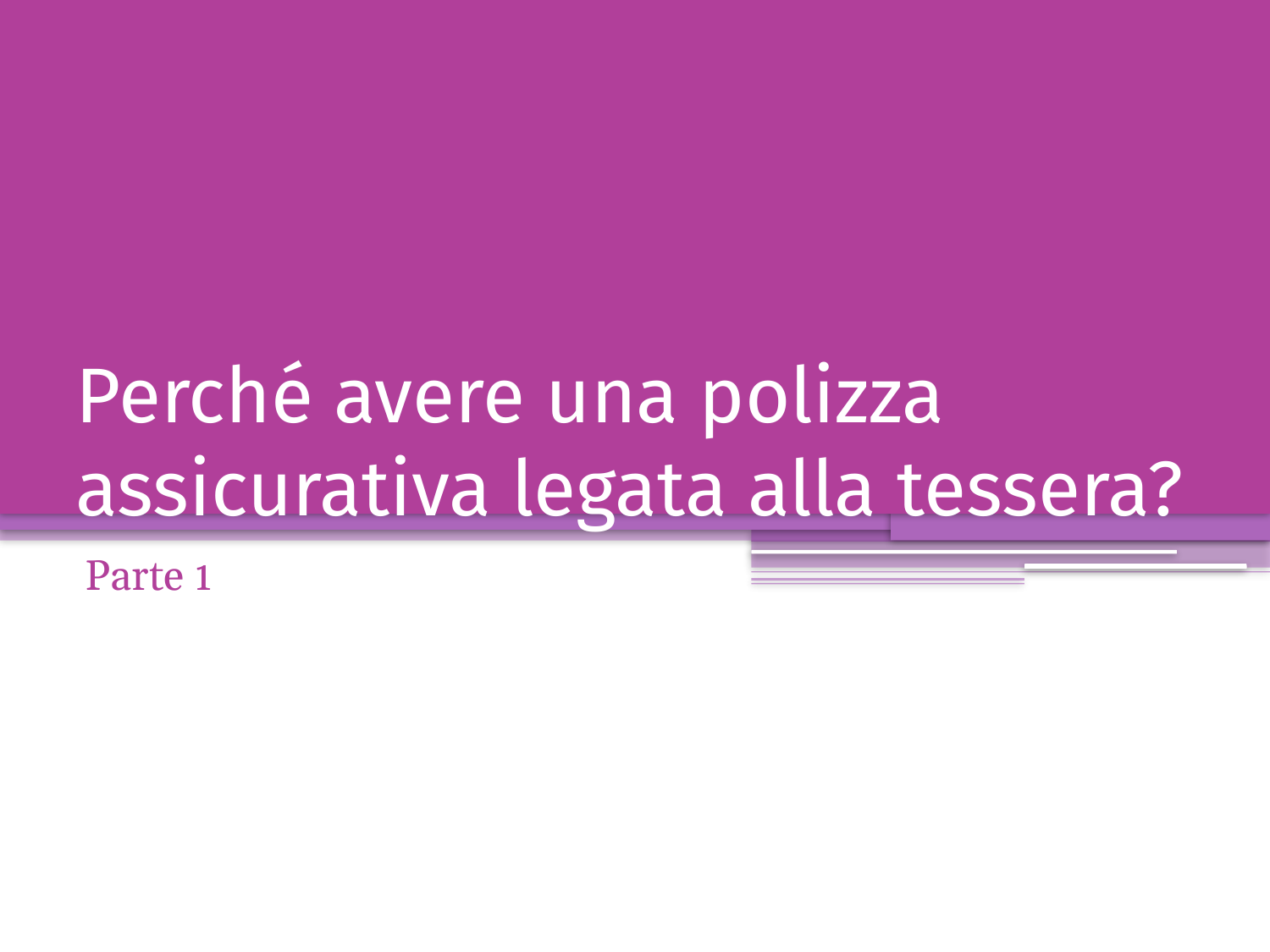

# Perché avere una polizza assicurativa legata alla tessera?
Parte 1